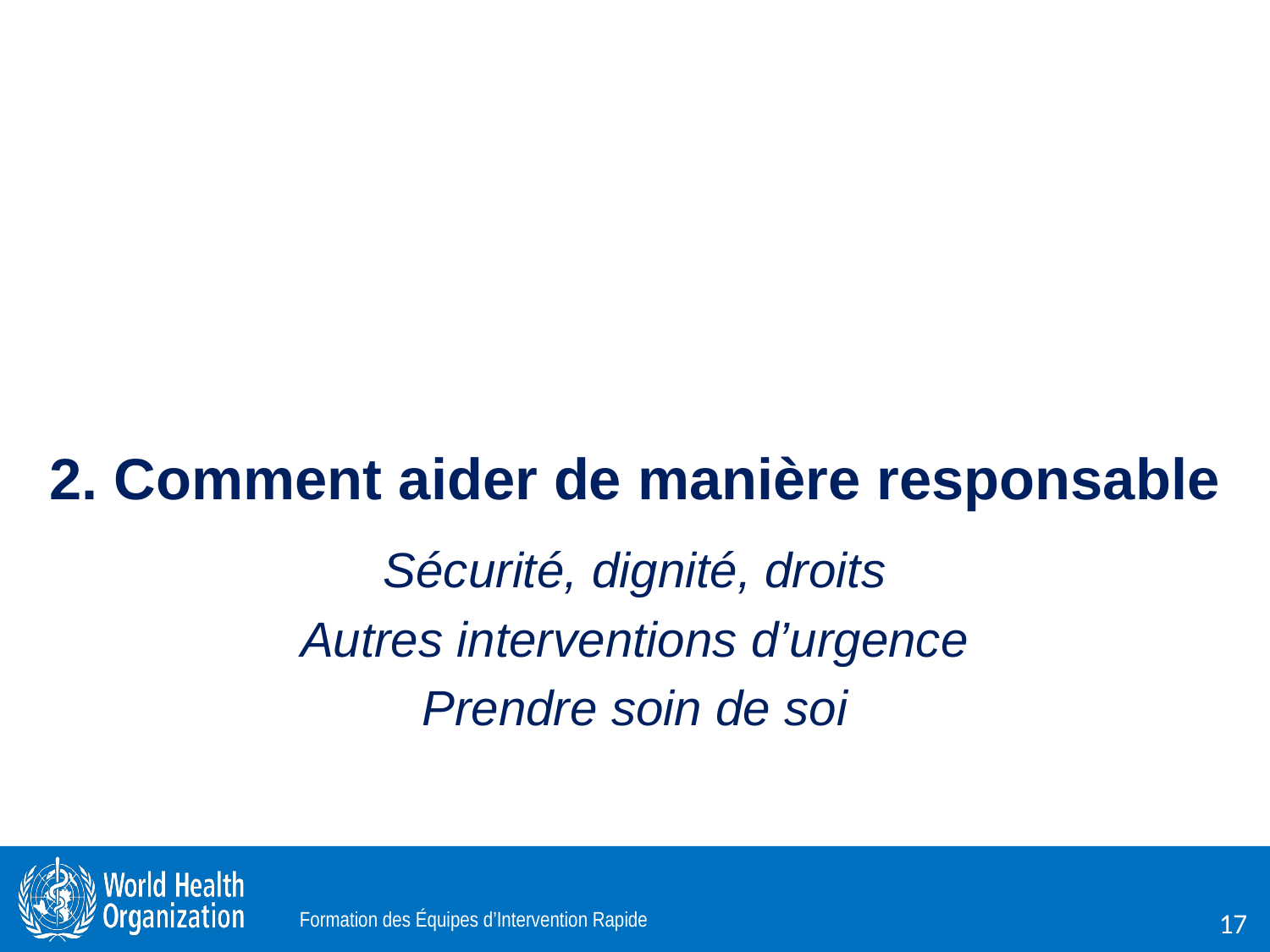

# 2. Comment aider de manière responsable
Sécurité, dignité, droits
Autres interventions d’urgence
Prendre soin de soi